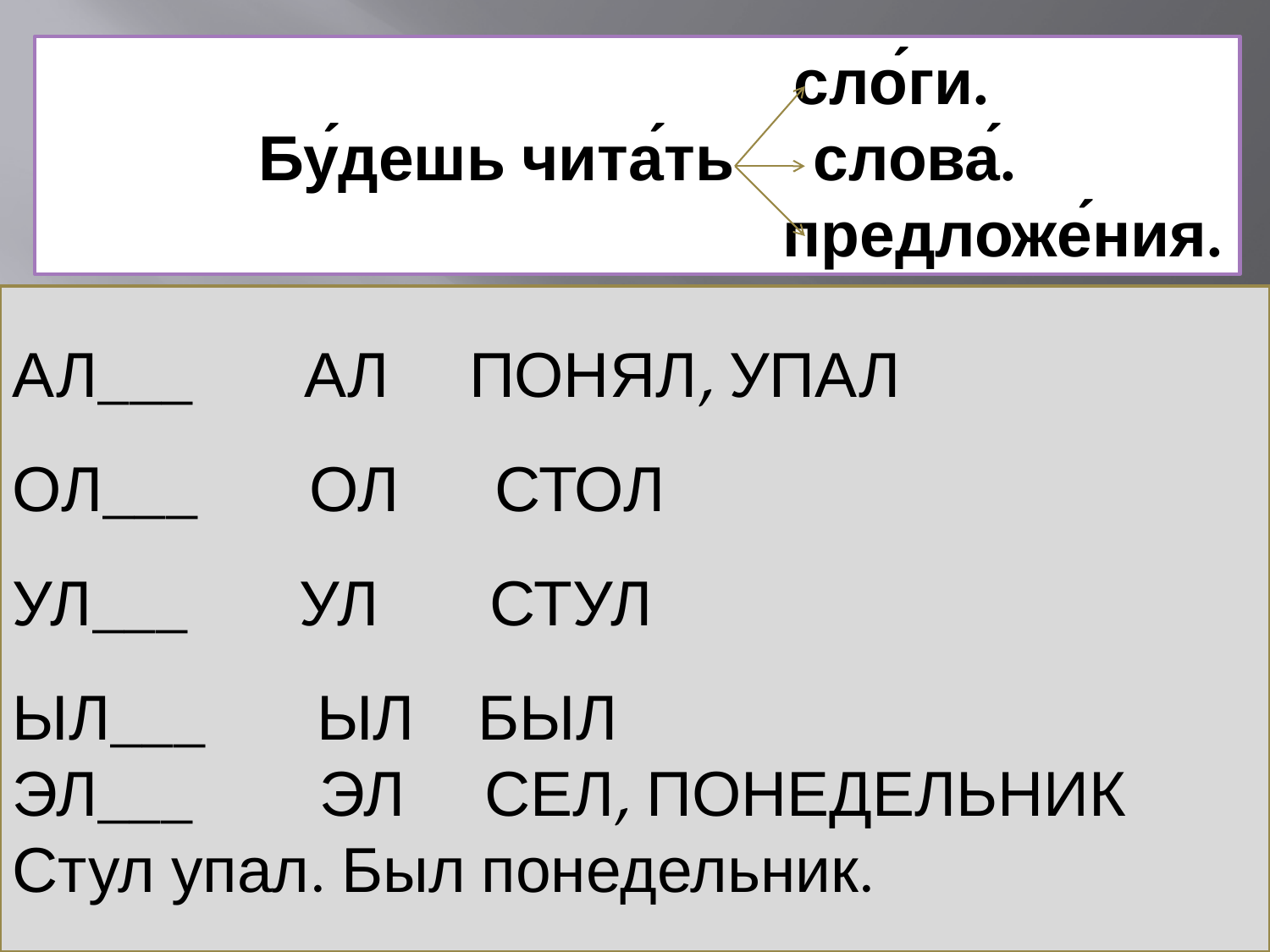

# сло́ги. Бу́дешь чита́ть     слова́. предложе́ния.

АЛ___       АЛ     ПОНЯЛ, УПАЛ
ОЛ___       ОЛ      СТОЛ
УЛ___       УЛ       СТУЛ
ЫЛ___       ЫЛ    БЫЛ
ЭЛ___        ЭЛ     СЕЛ, ПОНЕДЕЛЬНИК
Стул упал. Был понедельник.